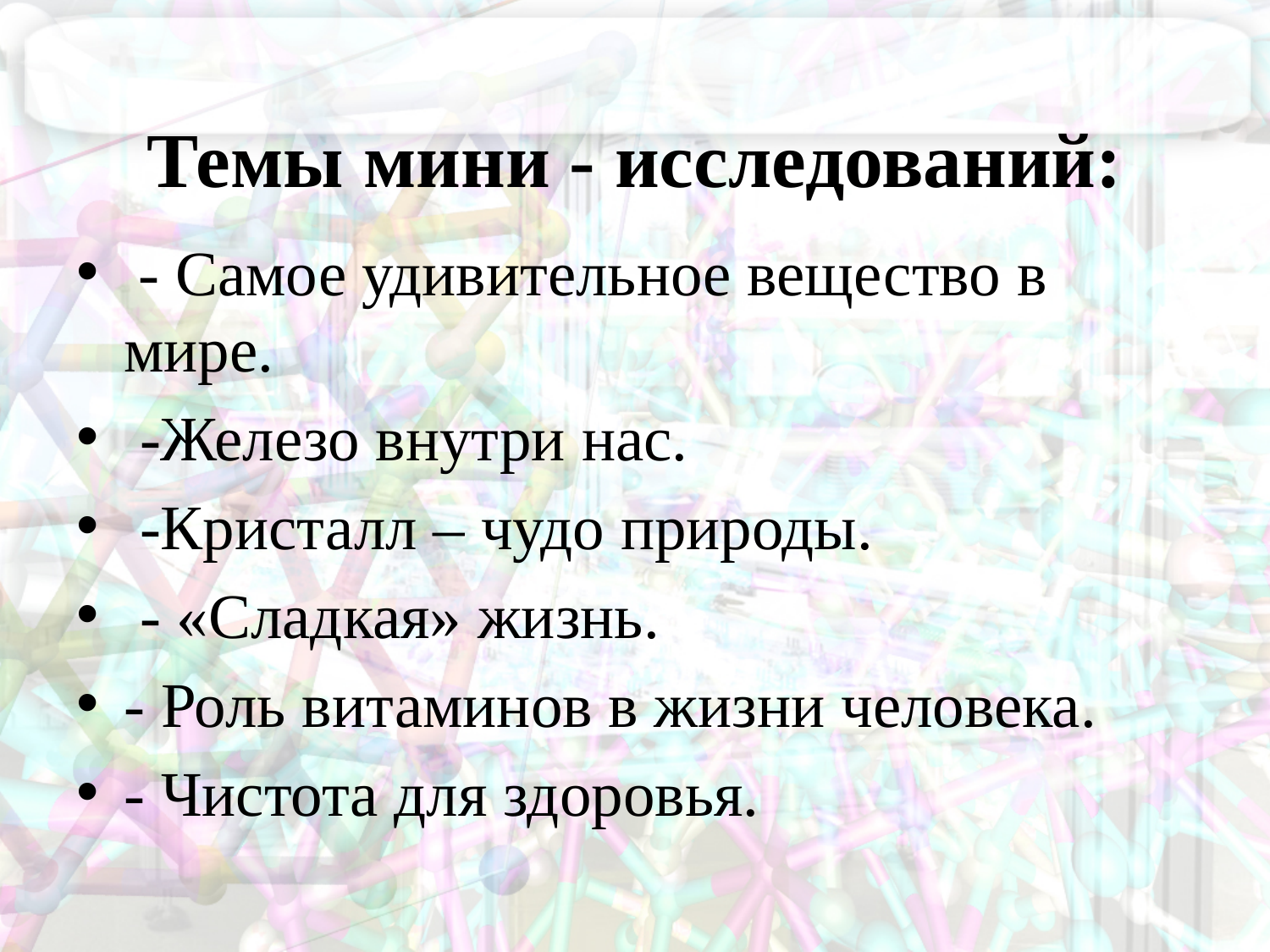

# Темы мини - исследований:
 - Самое удивительное вещество в мире.
 -Железо внутри нас.
 -Кристалл – чудо природы.
 - «Сладкая» жизнь.
- Роль витаминов в жизни человека.
- Чистота для здоровья.